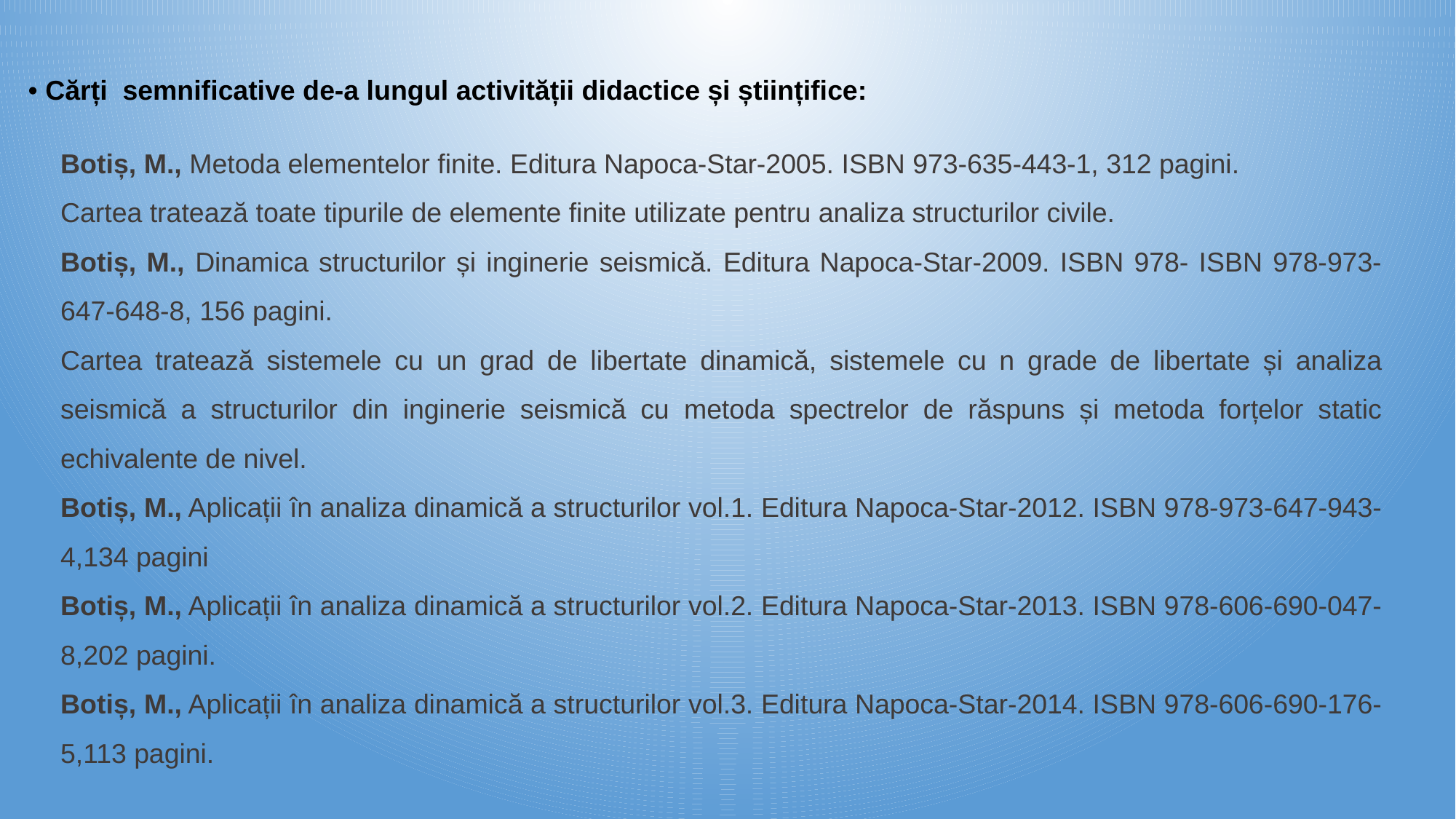

• Cărți  semnificative de-a lungul activității didactice și științifice:

Botiș, M., Metoda elementelor finite. Editura Napoca-Star-2005. ISBN 973-635-443-1, 312 pagini.
Cartea tratează toate tipurile de elemente finite utilizate pentru analiza structurilor civile.
Botiș, M., Dinamica structurilor și inginerie seismică. Editura Napoca-Star-2009. ISBN 978- ISBN 978-973-647-648-8, 156 pagini.
Cartea tratează sistemele cu un grad de libertate dinamică, sistemele cu n grade de libertate și analiza seismică a structurilor din inginerie seismică cu metoda spectrelor de răspuns și metoda forțelor static echivalente de nivel.
Botiș, M., Aplicații în analiza dinamică a structurilor vol.1. Editura Napoca-Star-2012. ISBN 978-973-647-943-4,134 pagini
Botiș, M., Aplicații în analiza dinamică a structurilor vol.2. Editura Napoca-Star-2013. ISBN 978-606-690-047-8,202 pagini.
Botiș, M., Aplicații în analiza dinamică a structurilor vol.3. Editura Napoca-Star-2014. ISBN 978-606-690-176-5,113 pagini.